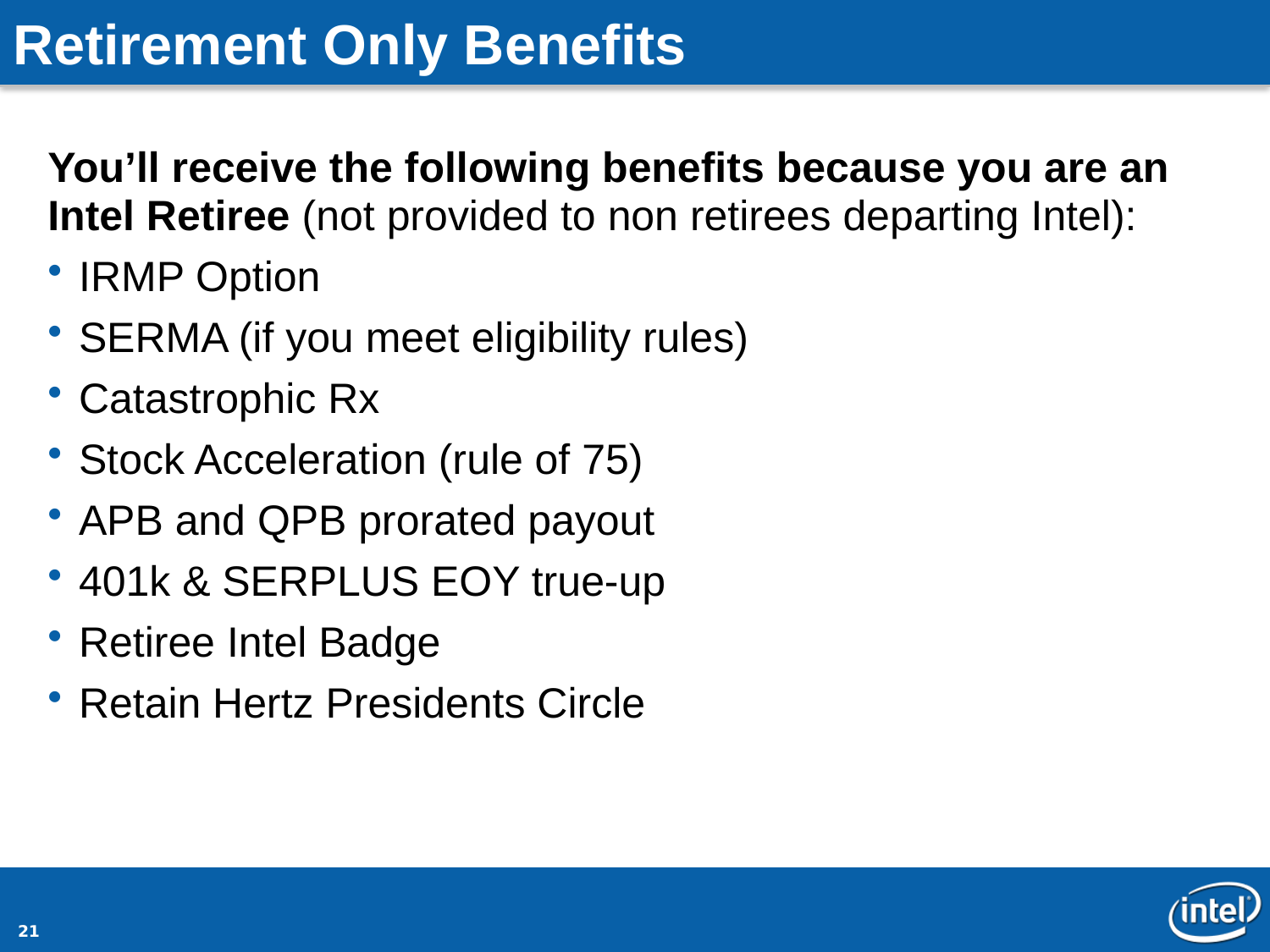

Retirement Only Benefits
You’ll receive the following benefits because you are an Intel Retiree (not provided to non retirees departing Intel):
IRMP Option
SERMA (if you meet eligibility rules)
Catastrophic Rx
Stock Acceleration (rule of 75)
APB and QPB prorated payout
401k & SERPLUS EOY true-up
Retiree Intel Badge
Retain Hertz Presidents Circle